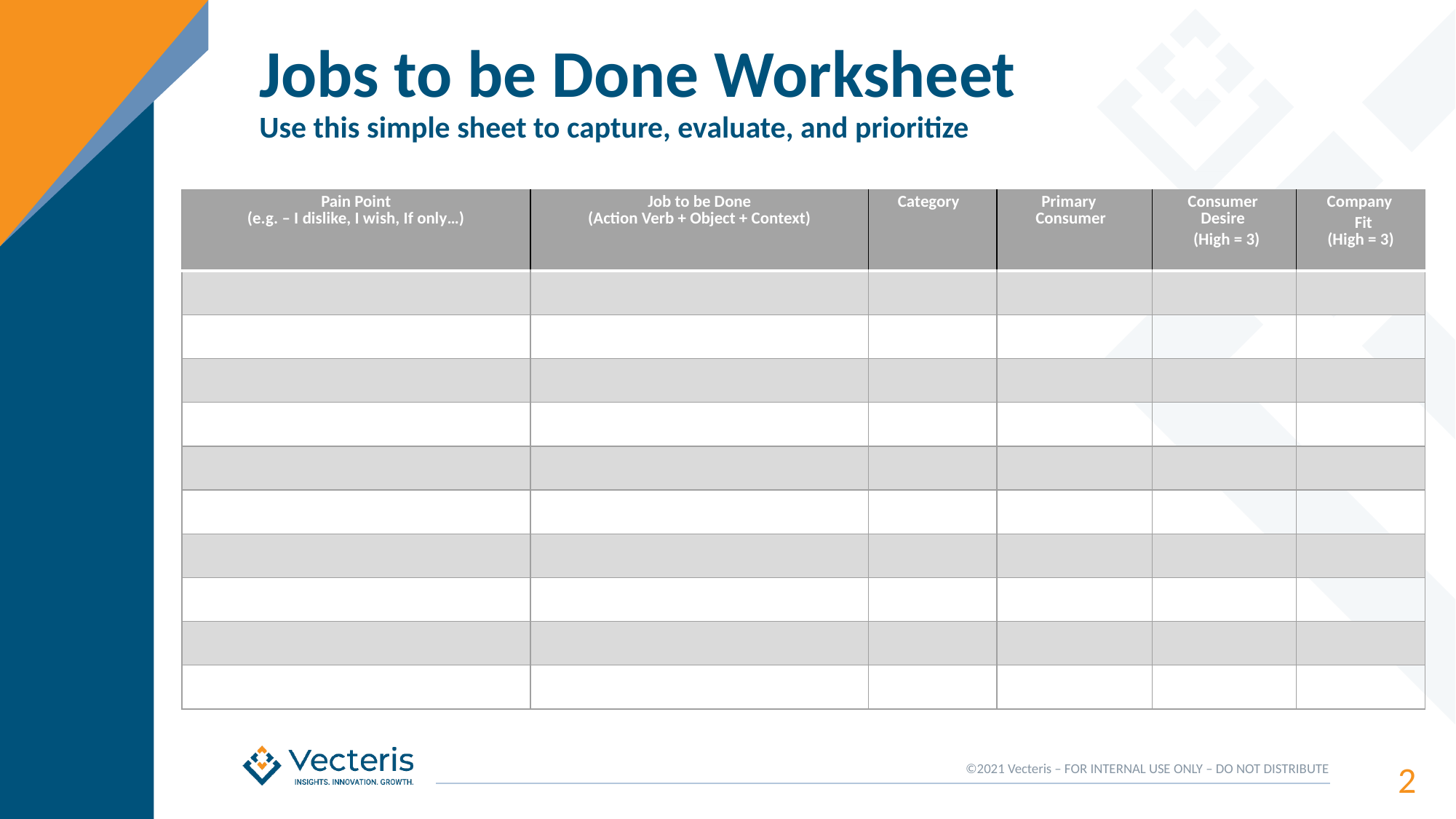

Jobs to be Done Worksheet
Use this simple sheet to capture, evaluate, and prioritize
| Pain Point (e.g. – I dislike, I wish, If only…) | Job to be Done (Action Verb + Object + Context) | Category | Primary Consumer | Consumer Desire (High = 3) | Company Fit (High = 3) |
| --- | --- | --- | --- | --- | --- |
|  |  |  |  |  |  |
|  |  |  |  |  |  |
|  |  |  |  |  |  |
|  |  |  |  |  |  |
|  |  |  |  |  |  |
|  |  |  |  |  |  |
|  |  |  |  |  |  |
|  |  |  |  |  |  |
|  |  |  |  |  |  |
|  |  |  |  |  |  |
2
©2021 Vecteris – FOR INTERNAL USE ONLY – DO NOT DISTRIBUTE